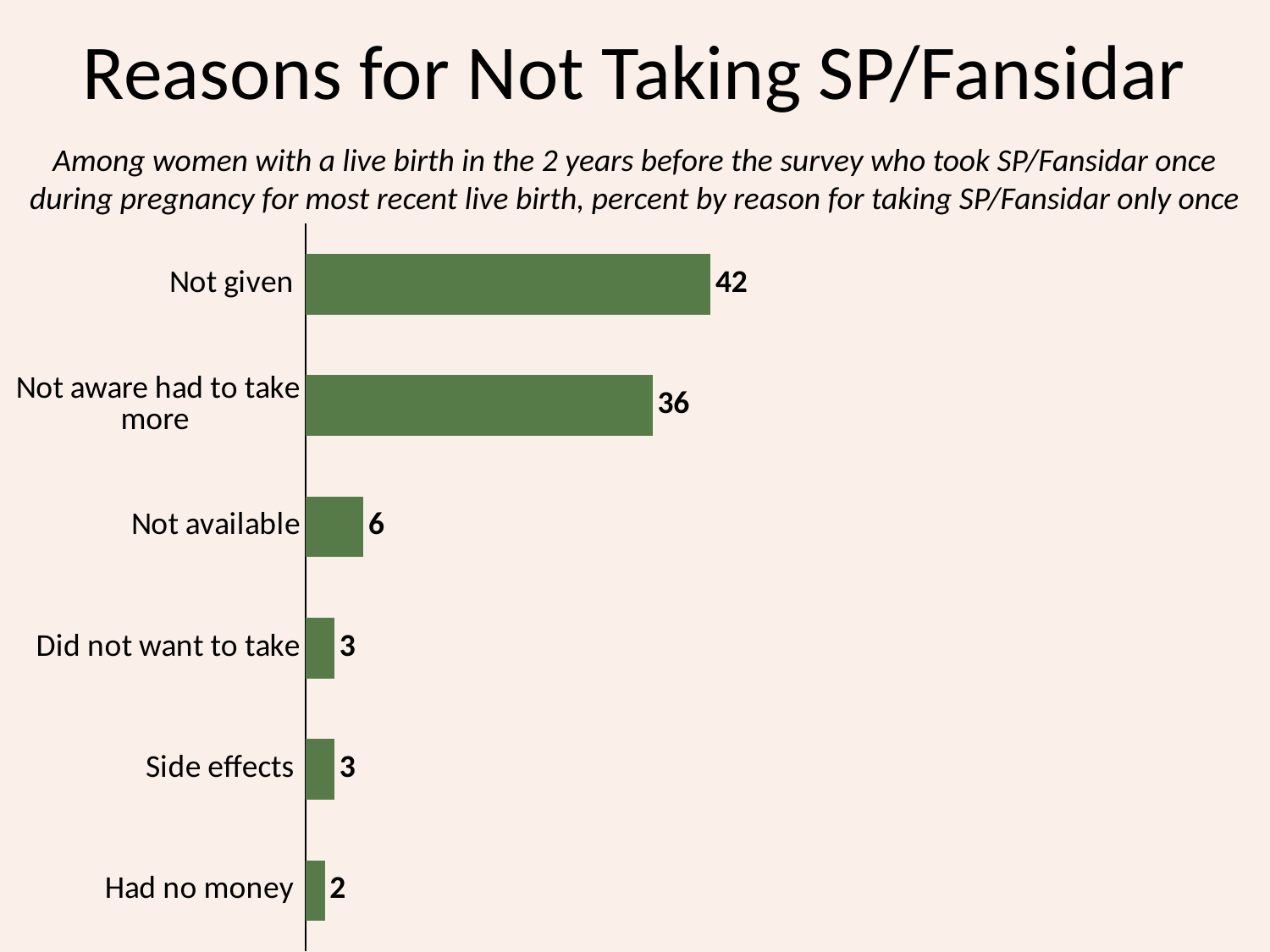

# Reasons for Not Taking SP/Fansidar
Among women with a live birth in the 2 years before the survey who took SP/Fansidar once during pregnancy for most recent live birth, percent by reason for taking SP/Fansidar only once

### Chart

| Category | Series 1 |
|---|---|
| Had no money  | 2.0 |
| Side effects  | 3.0 |
| Did not want to take | 3.0 |
| Not available | 6.0 |
| Not aware had to take more  | 36.0 |
| Not given  | 42.0 |